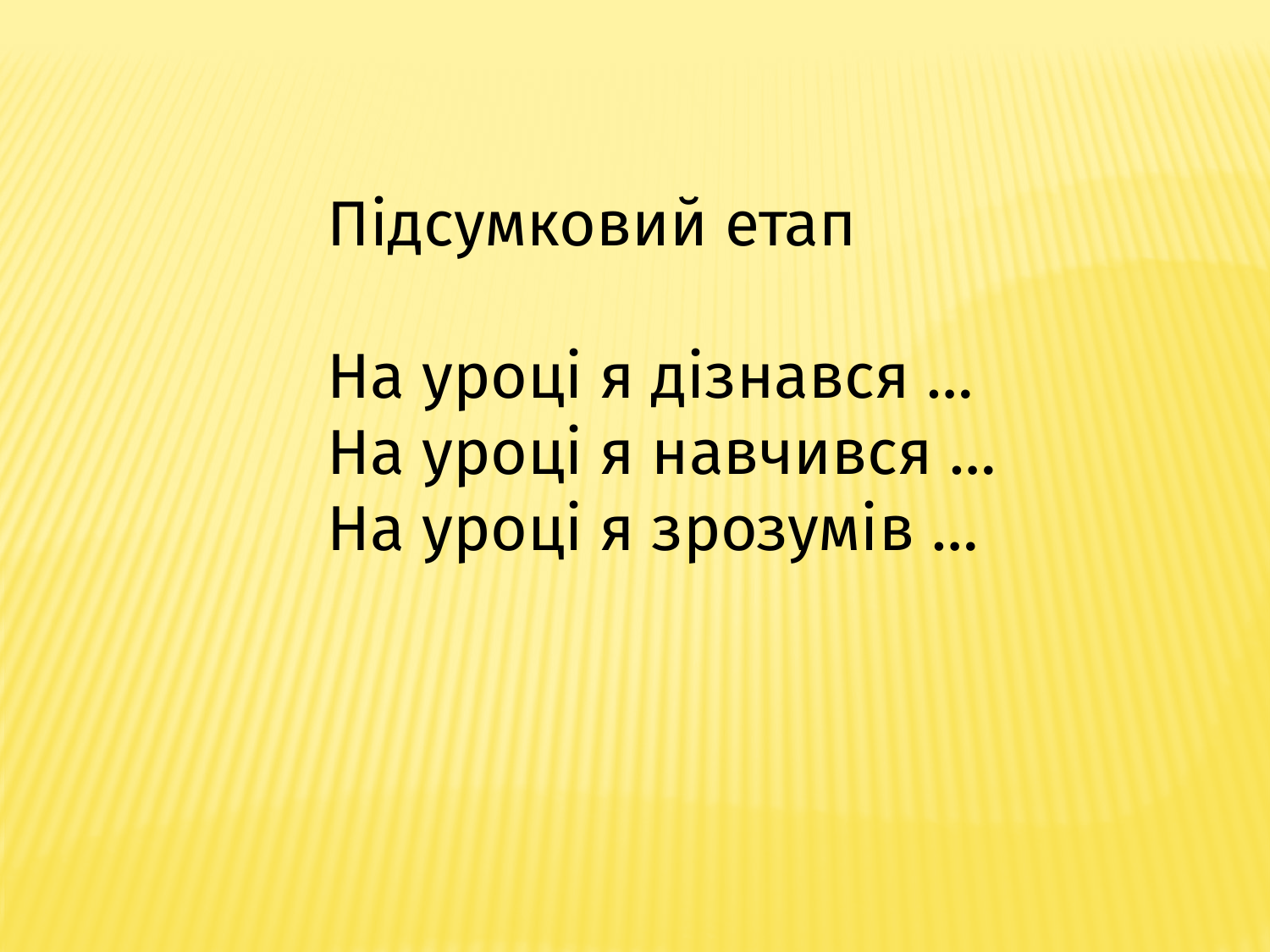

Підсумковий етап

На уроці я дізнався …
На уроці я навчився …
На уроці я зрозумів …